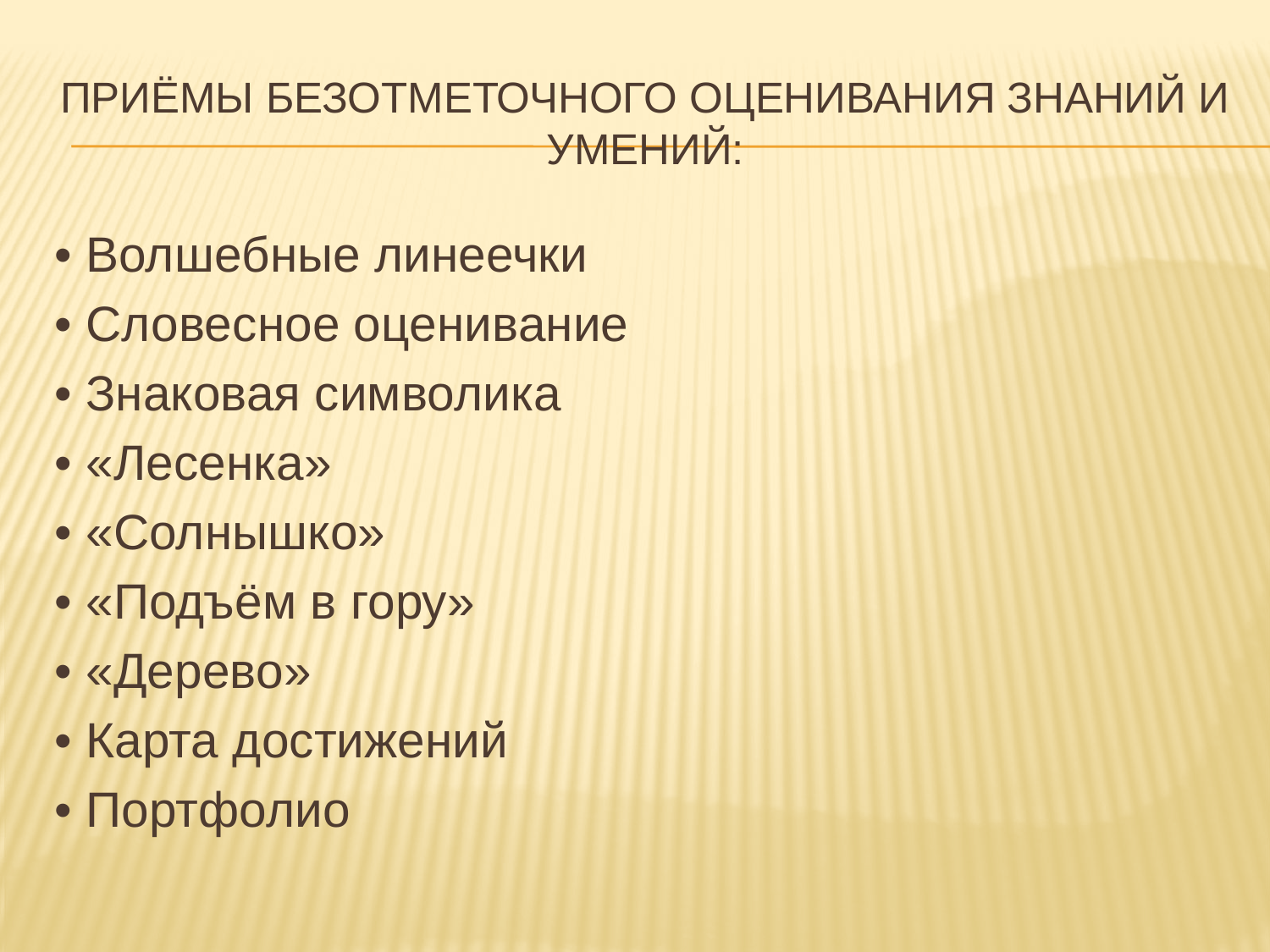

# приёмы безотметочного оценивания знаний и умений:
• Волшебные линеечки
• Словесное оценивание
• Знаковая символика
• «Лесенка»
• «Солнышко»
• «Подъём в гору»
• «Дерево»
• Карта достижений
• Портфолио